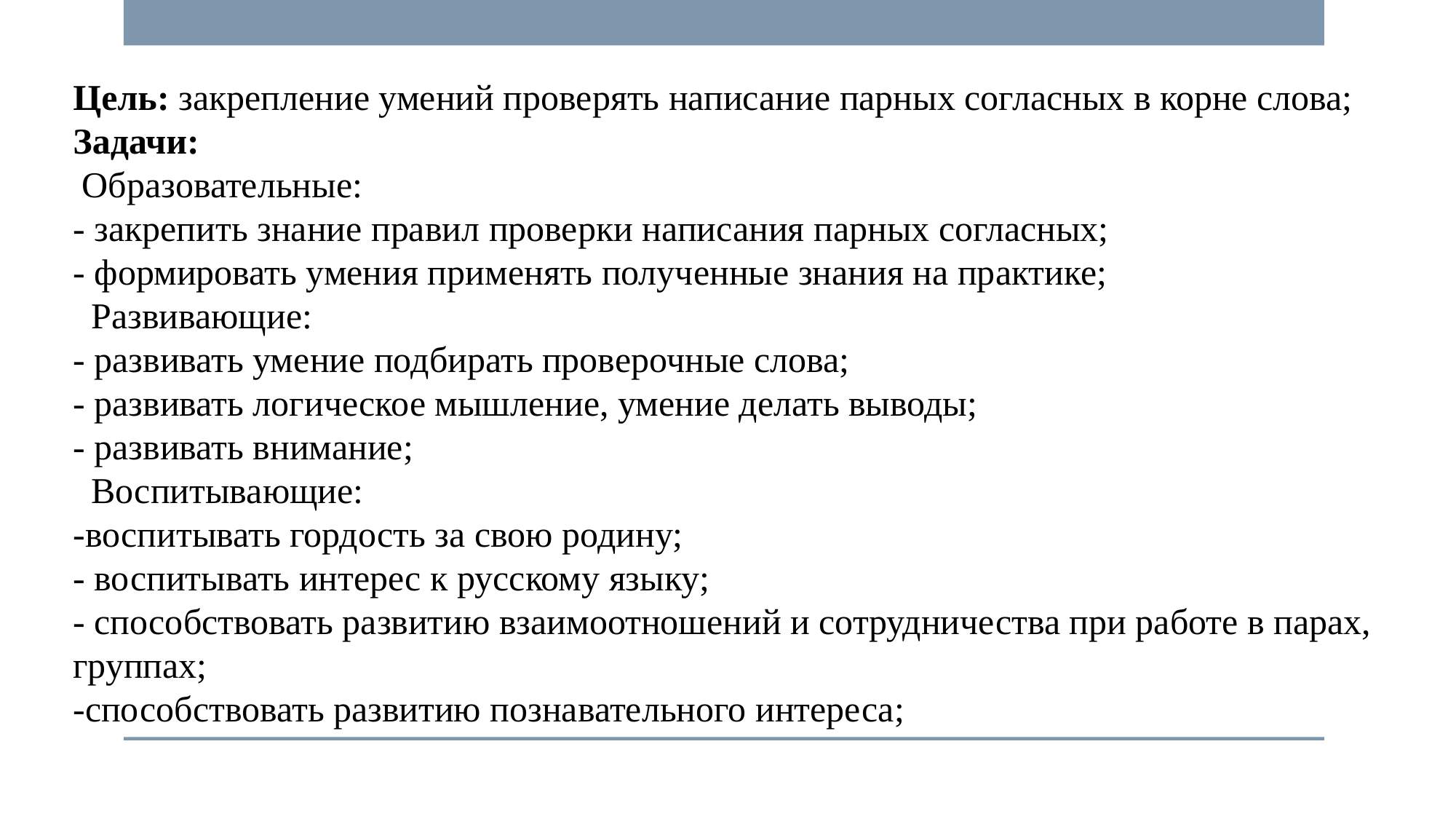

Цель: закрепление умений проверять написание парных согласных в корне слова;
Задачи:
 Образовательные:
- закрепить знание правил проверки написания парных согласных;
- формировать умения применять полученные знания на практике;
  Развивающие:
- развивать умение подбирать проверочные слова;
- развивать логическое мышление, умение делать выводы;
- развивать внимание;
  Воспитывающие:
-воспитывать гордость за свою родину;
- воспитывать интерес к русскому языку;
- способствовать развитию взаимоотношений и сотрудничества при работе в парах, группах;
-способствовать развитию познавательного интереса;